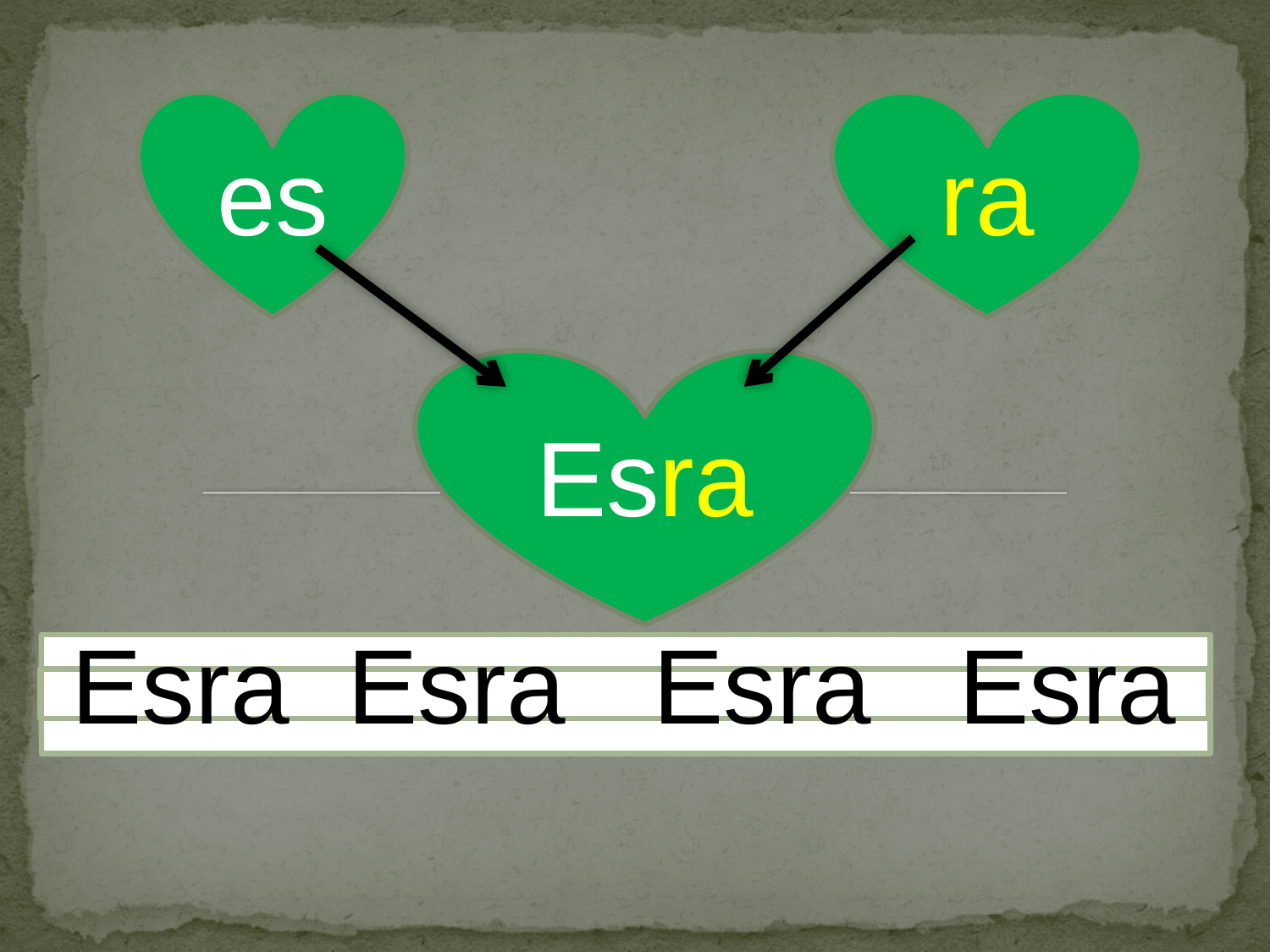

es
ra

Esra

 Esra  Esra   Esra   Esra